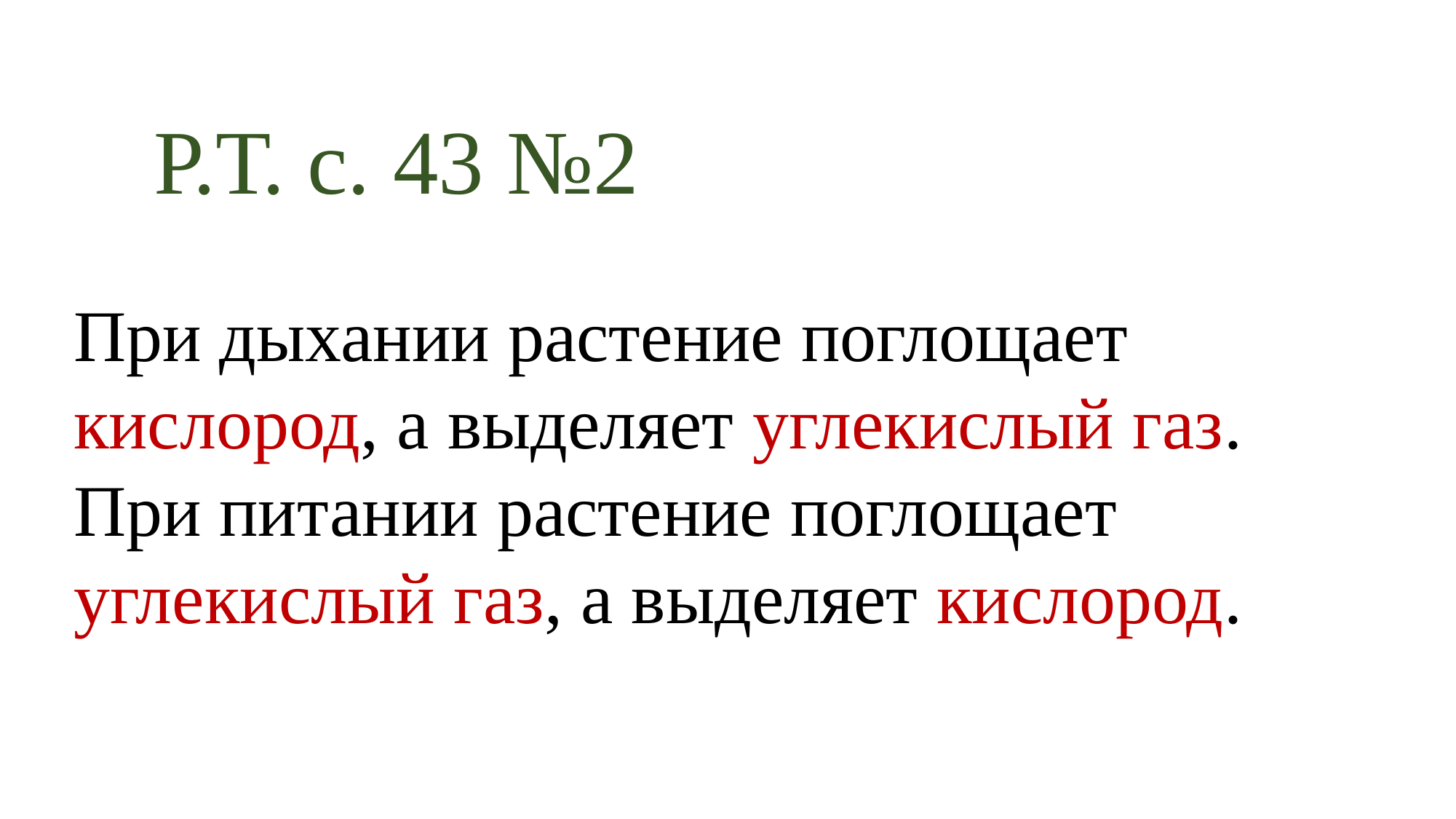

Р.Т. с. 43 №2
При дыхании растение поглощает кислород, а выделяет углекислый газ. При питании растение поглощает углекислый газ, а выделяет кислород.